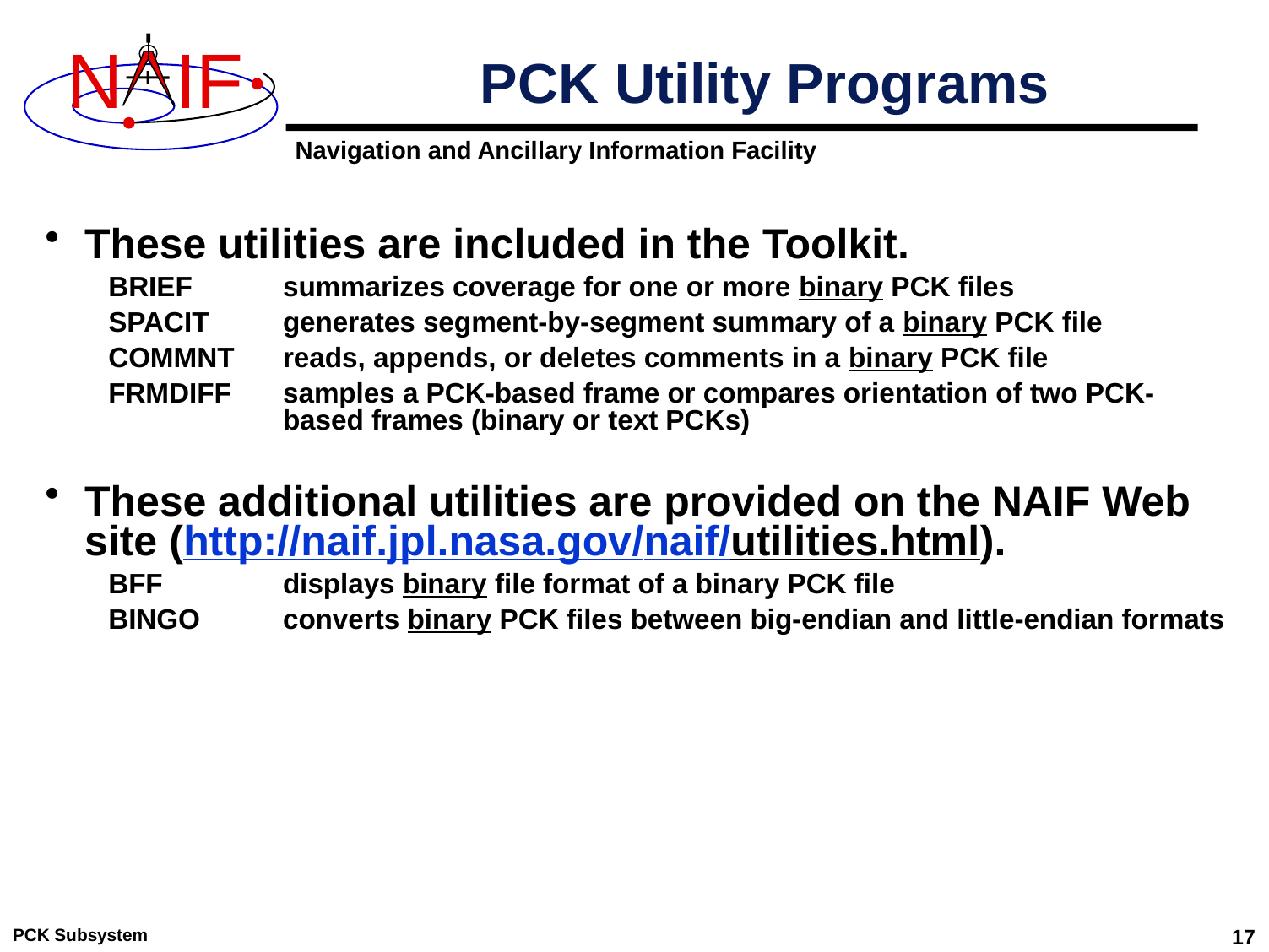

# PCK Utility Programs
These utilities are included in the Toolkit.
BRIEF 	summarizes coverage for one or more binary PCK files
SPACIT	generates segment-by-segment summary of a binary PCK file
COMMNT	reads, appends, or deletes comments in a binary PCK file
FRMDIFF	samples a PCK-based frame or compares orientation of two PCK-based frames (binary or text PCKs)

These additional utilities are provided on the NAIF Web site (http://naif.jpl.nasa.gov/naif/utilities.html).
BFF	displays binary file format of a binary PCK file
BINGO	converts binary PCK files between big-endian and little-endian formats

PCK Subsystem
17